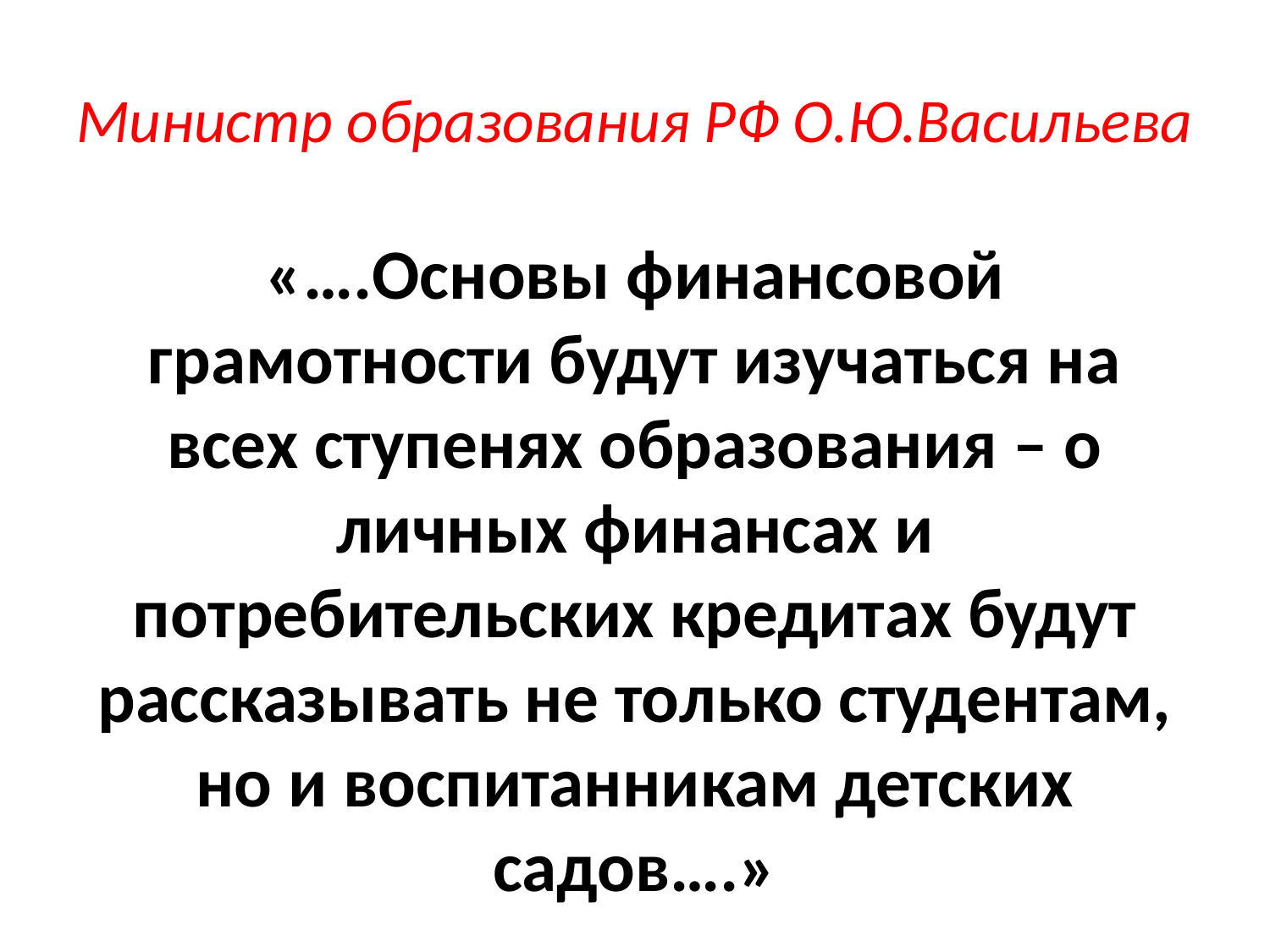

# Министр образования РФ О.Ю.Васильева
«….Основы финансовой грамотности будут изучаться на всех ступенях образования – о личных финансах и потребительских кредитах будут рассказывать не только студентам, но и воспитанникам детских садов….»